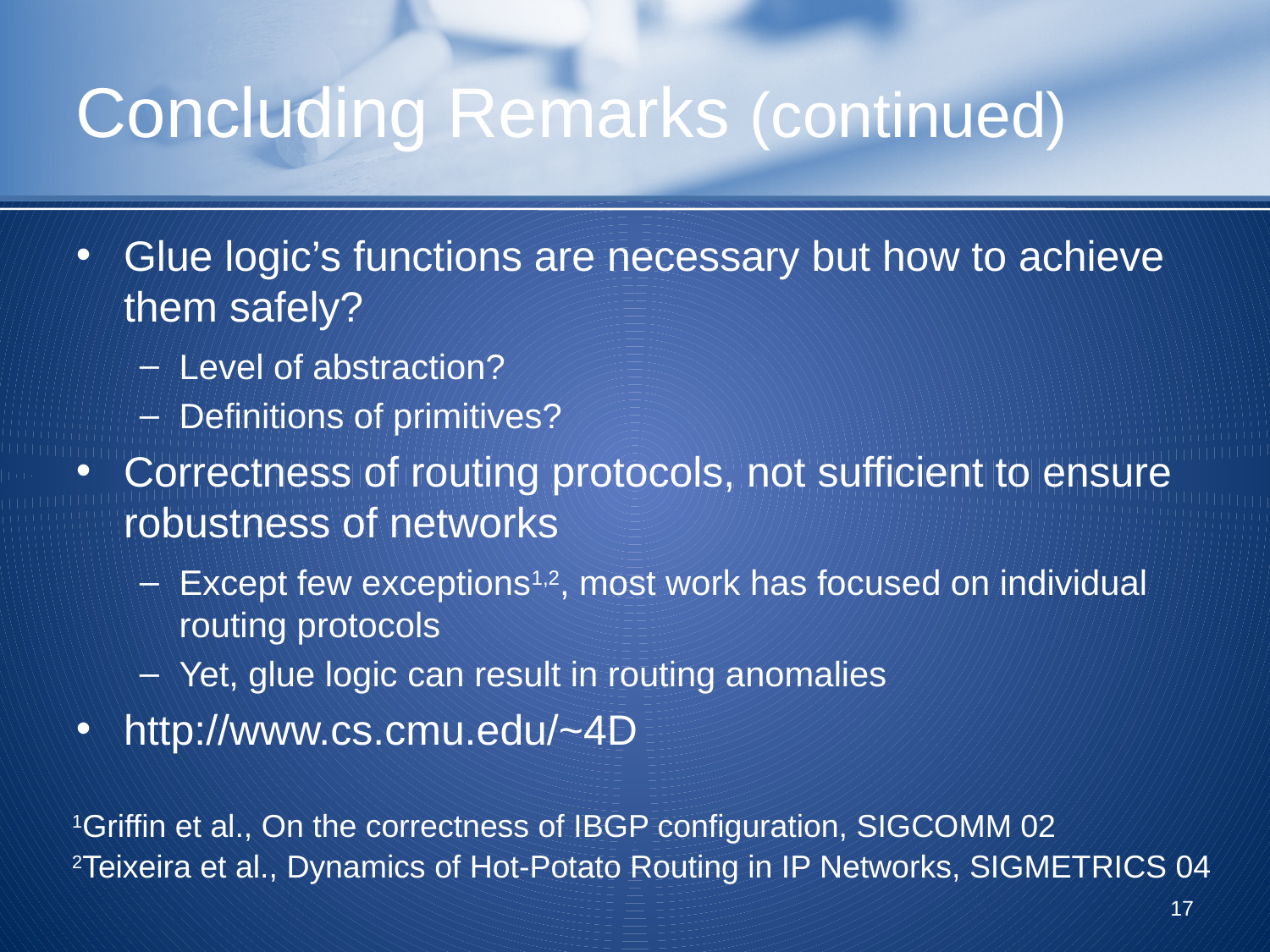

# Concluding Remarks (continued)
Glue logic’s functions are necessary but how to achieve them safely?
Level of abstraction?
Definitions of primitives?
Correctness of routing protocols, not sufficient to ensure robustness of networks
Except few exceptions1,2, most work has focused on individual routing protocols
Yet, glue logic can result in routing anomalies
http://www.cs.cmu.edu/~4D

1Griffin et al., On the correctness of IBGP configuration, SIGCOMM 02
2Teixeira et al., Dynamics of Hot-Potato Routing in IP Networks, SIGMETRICS 04
17